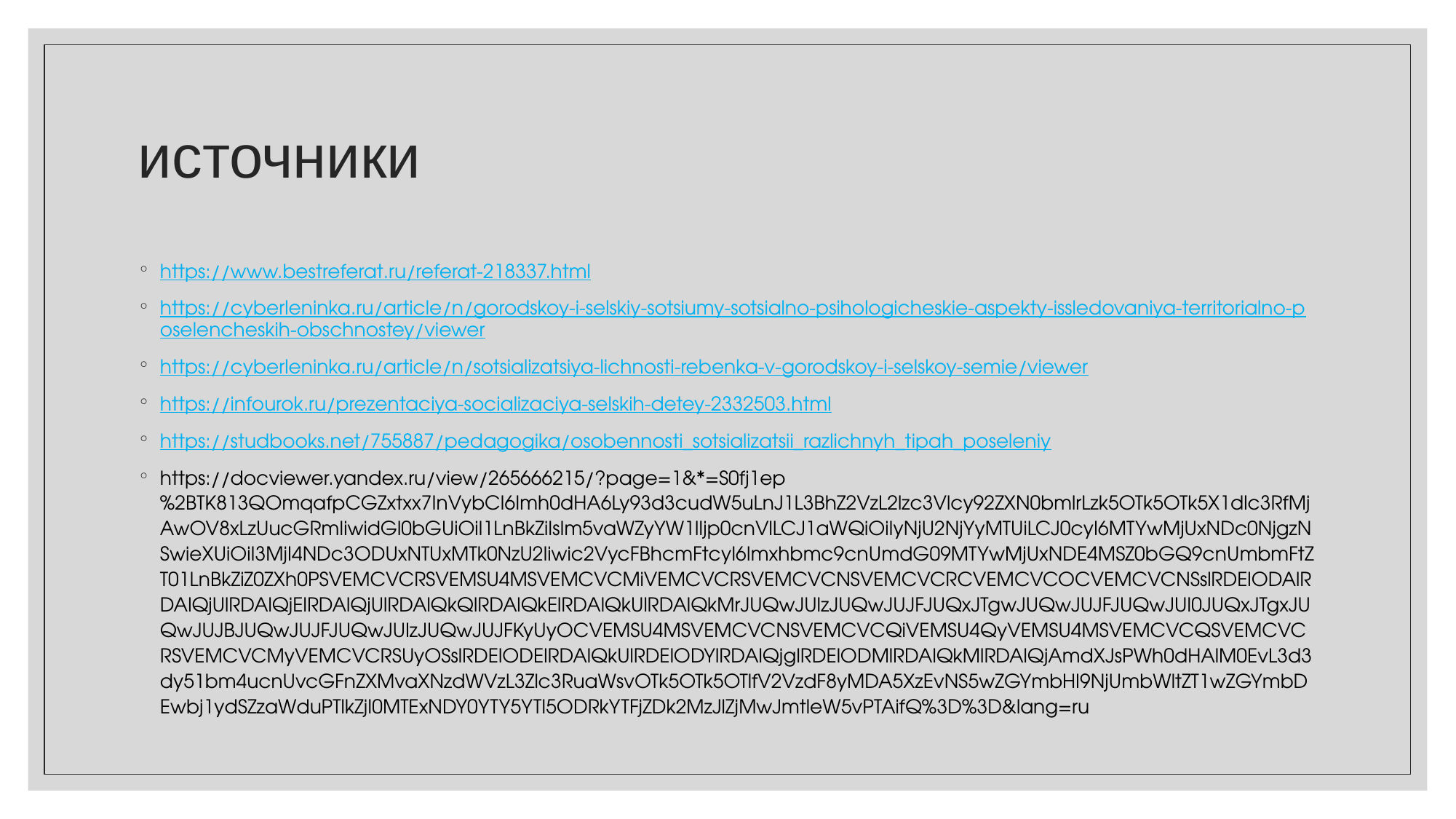

# источники
https://www.bestreferat.ru/referat-218337.html
https://cyberleninka.ru/article/n/gorodskoy-i-selskiy-sotsiumy-sotsialno-psihologicheskie-aspekty-issledovaniya-territorialno-poselencheskih-obschnostey/viewer
https://cyberleninka.ru/article/n/sotsializatsiya-lichnosti-rebenka-v-gorodskoy-i-selskoy-semie/viewer
https://infourok.ru/prezentaciya-socializaciya-selskih-detey-2332503.html
https://studbooks.net/755887/pedagogika/osobennosti_sotsializatsii_razlichnyh_tipah_poseleniy
https://docviewer.yandex.ru/view/265666215/?page=1&*=S0fj1ep%2BTK813QOmqafpCGZxtxx7InVybCI6Imh0dHA6Ly93d3cudW5uLnJ1L3BhZ2VzL2lzc3Vlcy92ZXN0bmlrLzk5OTk5OTk5X1dlc3RfMjAwOV8xLzUucGRmIiwidGl0bGUiOiI1LnBkZiIsIm5vaWZyYW1lIjp0cnVlLCJ1aWQiOiIyNjU2NjYyMTUiLCJ0cyI6MTYwMjUxNDc0NjgzNSwieXUiOiI3MjI4NDc3ODUxNTUxMTk0NzU2Iiwic2VycFBhcmFtcyI6Imxhbmc9cnUmdG09MTYwMjUxNDE4MSZ0bGQ9cnUmbmFtZT01LnBkZiZ0ZXh0PSVEMCVCRSVEMSU4MSVEMCVCMiVEMCVCRSVEMCVCNSVEMCVCRCVEMCVCOCVEMCVCNSslRDElODAlRDAlQjUlRDAlQjElRDAlQjUlRDAlQkQlRDAlQkElRDAlQkUlRDAlQkMrJUQwJUIzJUQwJUJFJUQxJTgwJUQwJUJFJUQwJUI0JUQxJTgxJUQwJUJBJUQwJUJFJUQwJUIzJUQwJUJFKyUyOCVEMSU4MSVEMCVCNSVEMCVCQiVEMSU4QyVEMSU4MSVEMCVCQSVEMCVCRSVEMCVCMyVEMCVCRSUyOSslRDElODElRDAlQkUlRDElODYlRDAlQjglRDElODMlRDAlQkMlRDAlQjAmdXJsPWh0dHAlM0EvL3d3dy51bm4ucnUvcGFnZXMvaXNzdWVzL3Zlc3RuaWsvOTk5OTk5OTlfV2VzdF8yMDA5XzEvNS5wZGYmbHI9NjUmbWltZT1wZGYmbDEwbj1ydSZzaWduPTlkZjI0MTExNDY0YTY5YTI5ODRkYTFjZDk2MzJlZjMwJmtleW5vPTAifQ%3D%3D&lang=ru